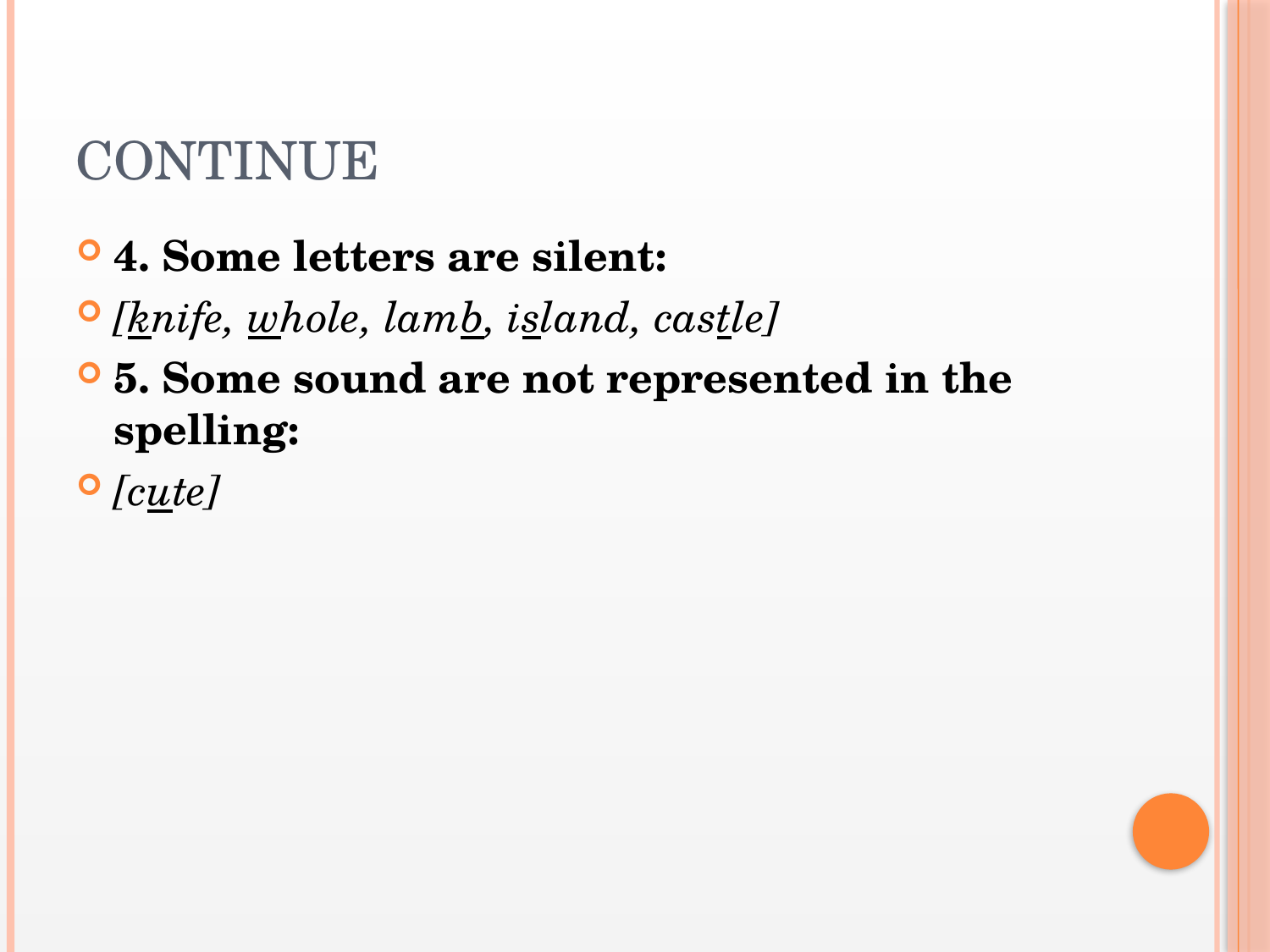

# continue
4. Some letters are silent:
[knife, whole, lamb, island, castle]
5. Some sound are not represented in the spelling:
[cute]